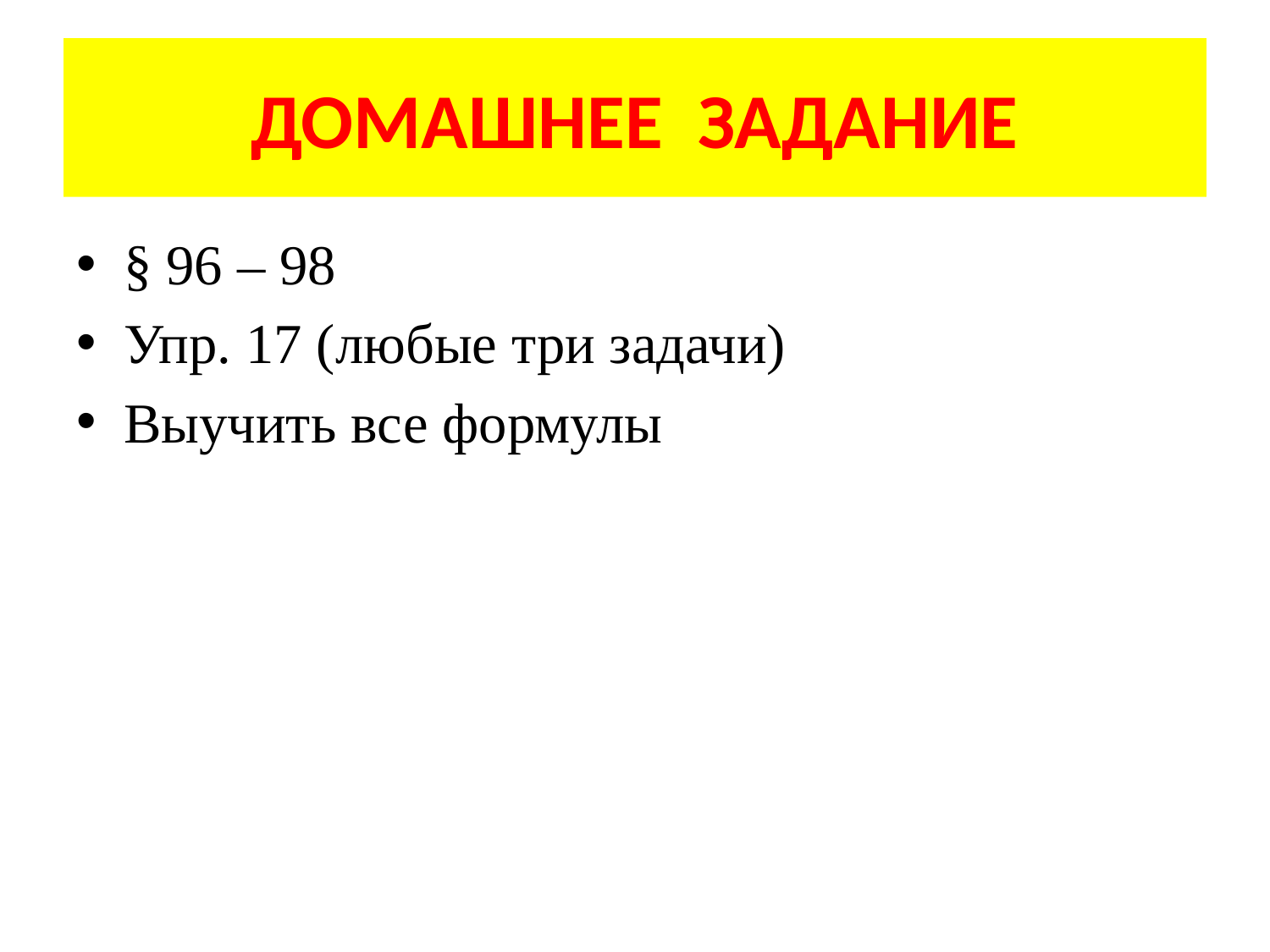

# ДОМАШНЕЕ  ЗАДАНИЕ
§ 96 – 98
Упр. 17 (любые три задачи)
Выучить все формулы